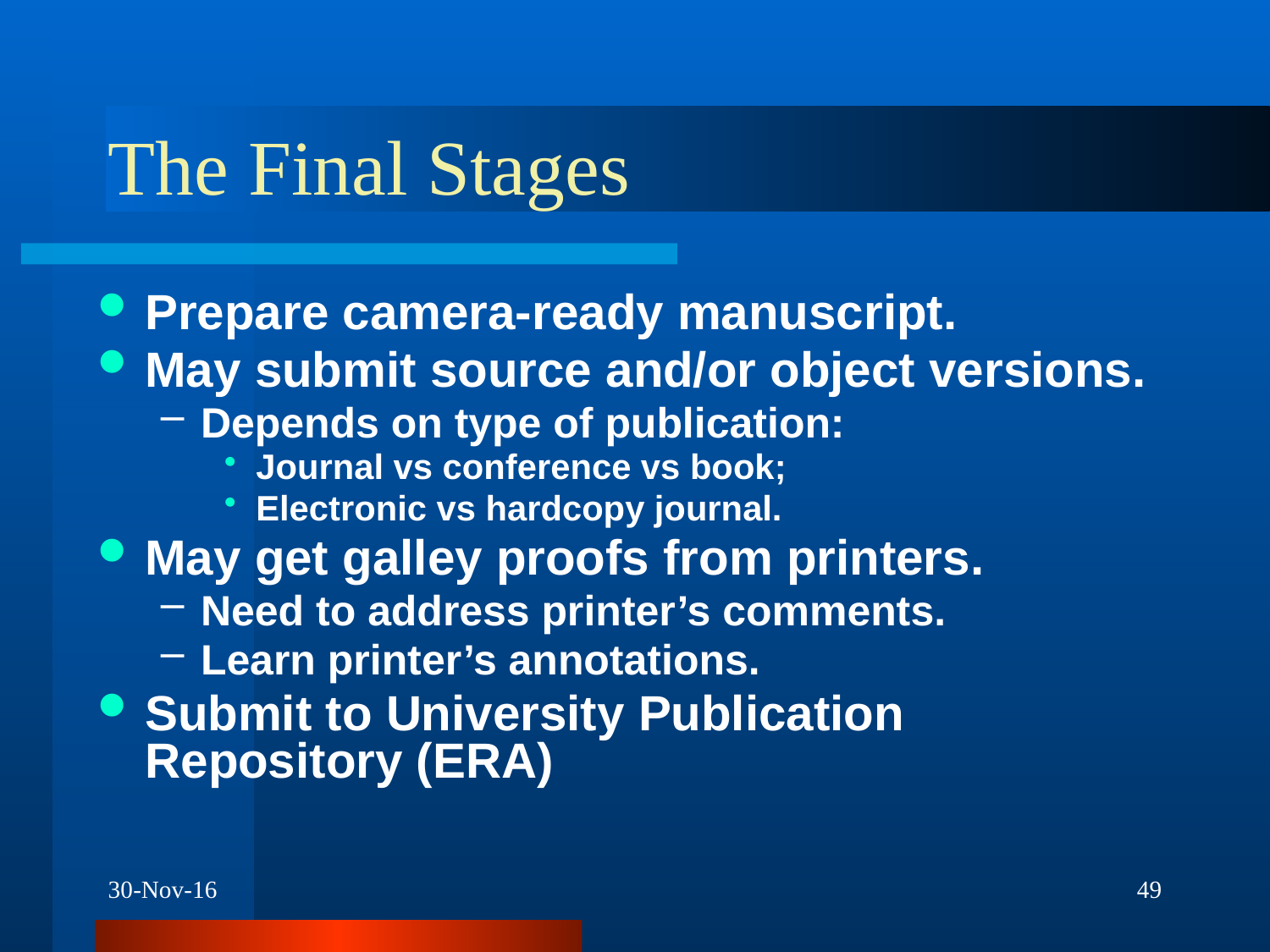

# The Final Stages
Prepare camera-ready manuscript.
May submit source and/or object versions.
Depends on type of publication:
Journal vs conference vs book;
Electronic vs hardcopy journal.
May get galley proofs from printers.
Need to address printer’s comments.
Learn printer’s annotations.
Submit to University Publication Repository (ERA)
30-Nov-16
49